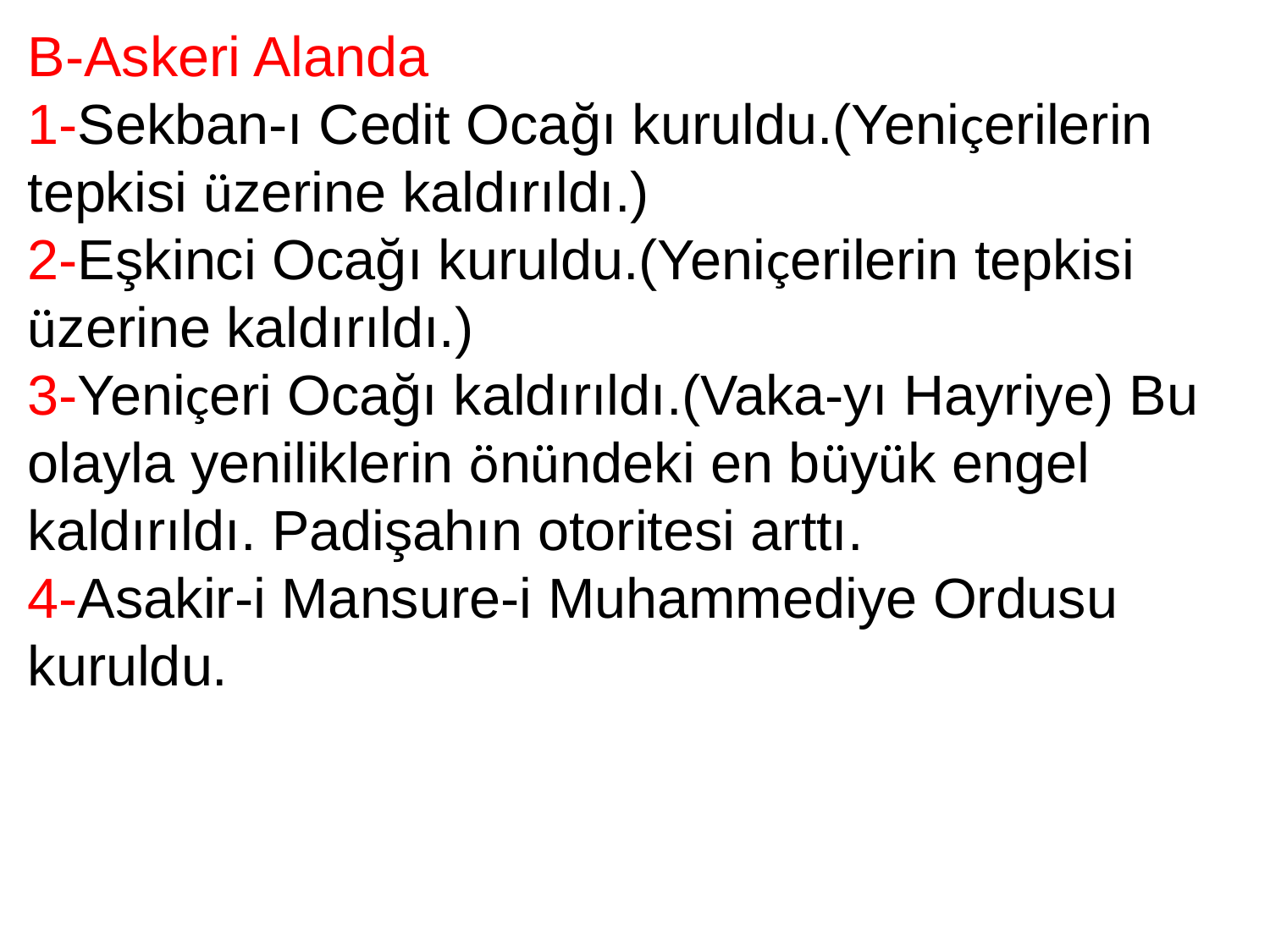

B-Askeri Alanda
1-Sekban-ı Cedit Ocağı kuruldu.(Yeniçerilerin tepkisi üzerine kaldırıldı.)
2-Eşkinci Ocağı kuruldu.(Yeniçerilerin tepkisi üzerine kaldırıldı.)
3-Yeniçeri Ocağı kaldırıldı.(Vaka-yı Hayriye) Bu olayla yeniliklerin önündeki en büyük engel kaldırıldı. Padişahın otoritesi arttı.
4-Asakir-i Mansure-i Muhammediye Ordusu kuruldu.